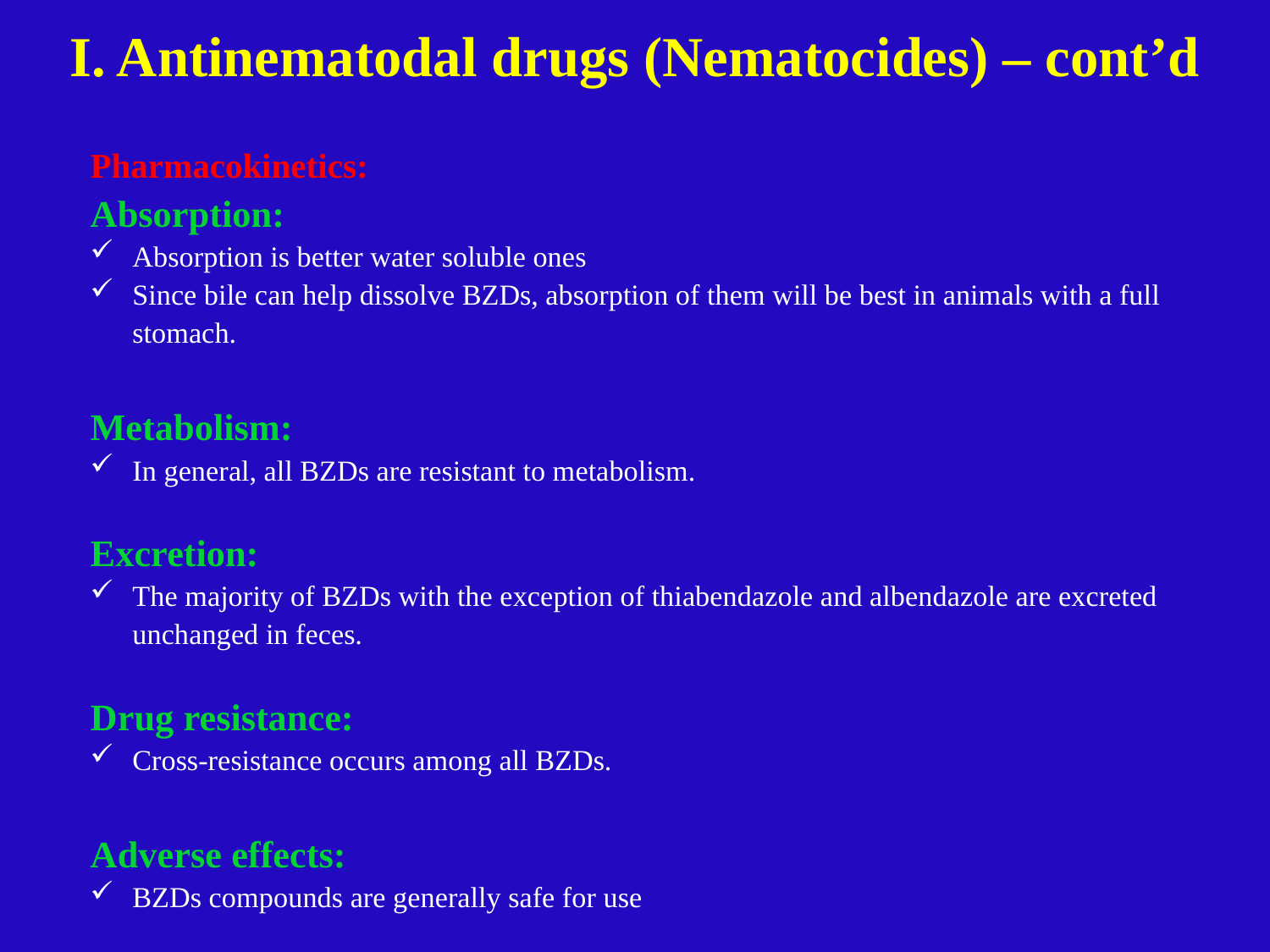

# I. Antinematodal drugs (Nematocides) – cont’d
Pharmacokinetics:
Absorption:
Absorption is better water soluble ones
Since bile can help dissolve BZDs, absorption of them will be best in animals with a full stomach.

Metabolism:
In general, all BZDs are resistant to metabolism.

Excretion:
The majority of BZDs with the exception of thiabendazole and albendazole are excreted unchanged in feces.

Drug resistance:
Cross-resistance occurs among all BZDs.

Adverse effects:
BZDs compounds are generally safe for use